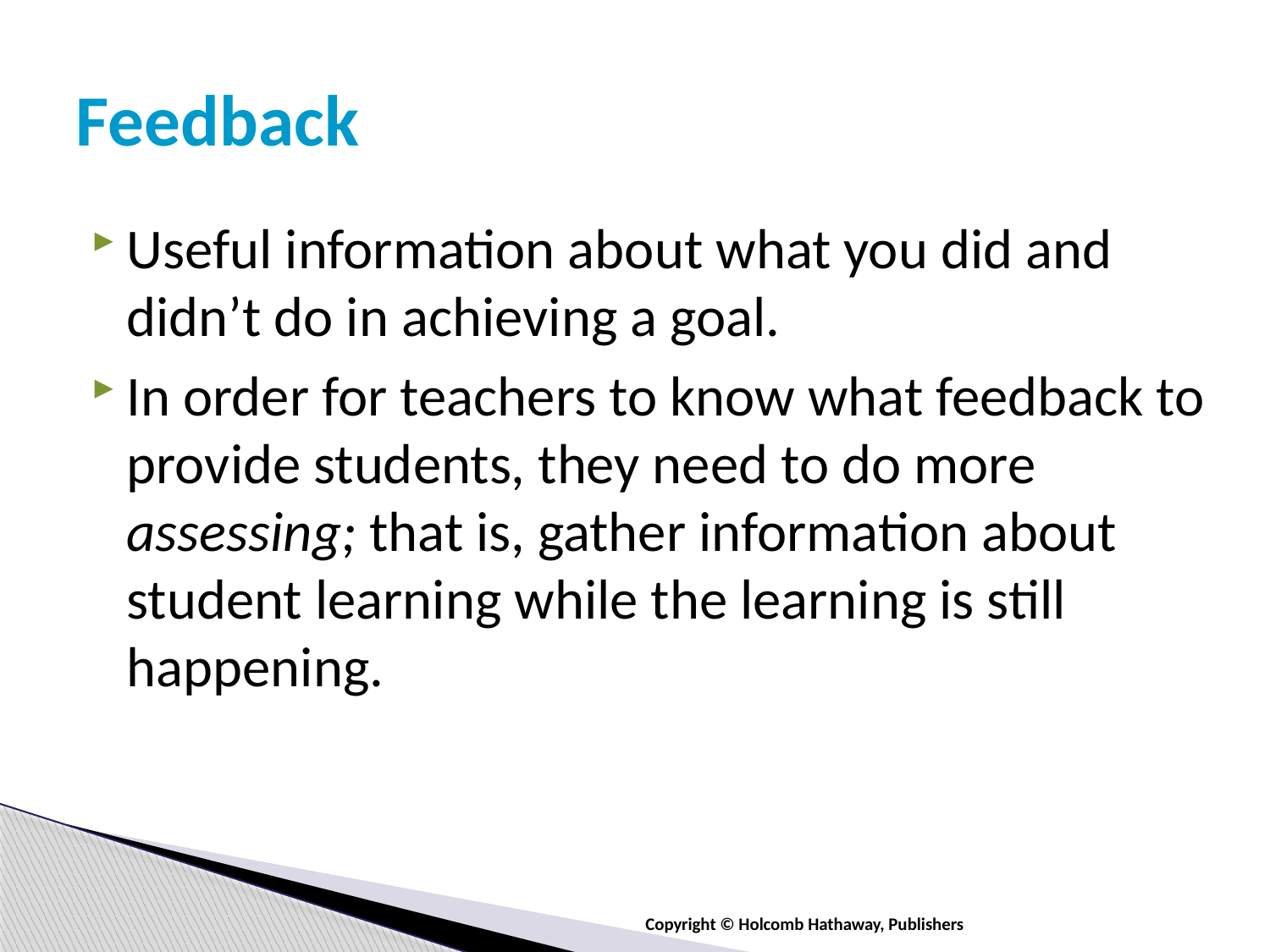

# Feedback
Useful information about what you did and didn’t do in achieving a goal.
In order for teachers to know what feedback to provide students, they need to do more assessing; that is, gather information about student learning while the learning is still happening.
Copyright © Holcomb Hathaway, Publishers